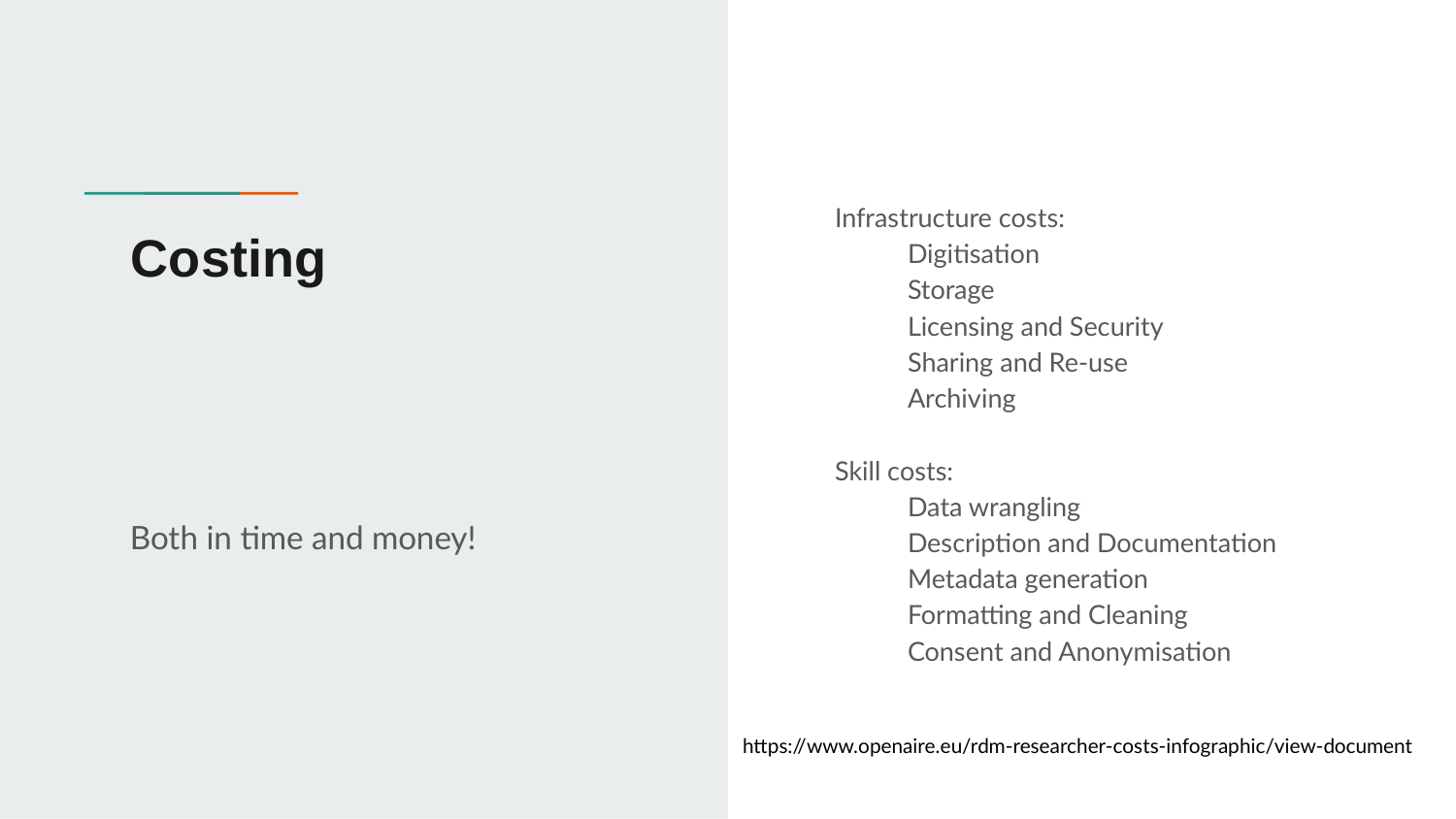

Infrastructure costs:
Digitisation
Storage
Licensing and Security
Sharing and Re-use
Archiving

Skill costs:
Data wrangling
Description and Documentation
Metadata generation
Formatting and Cleaning
Consent and Anonymisation
# Costing
Both in time and money!
https://www.openaire.eu/rdm-researcher-costs-infographic/view-document